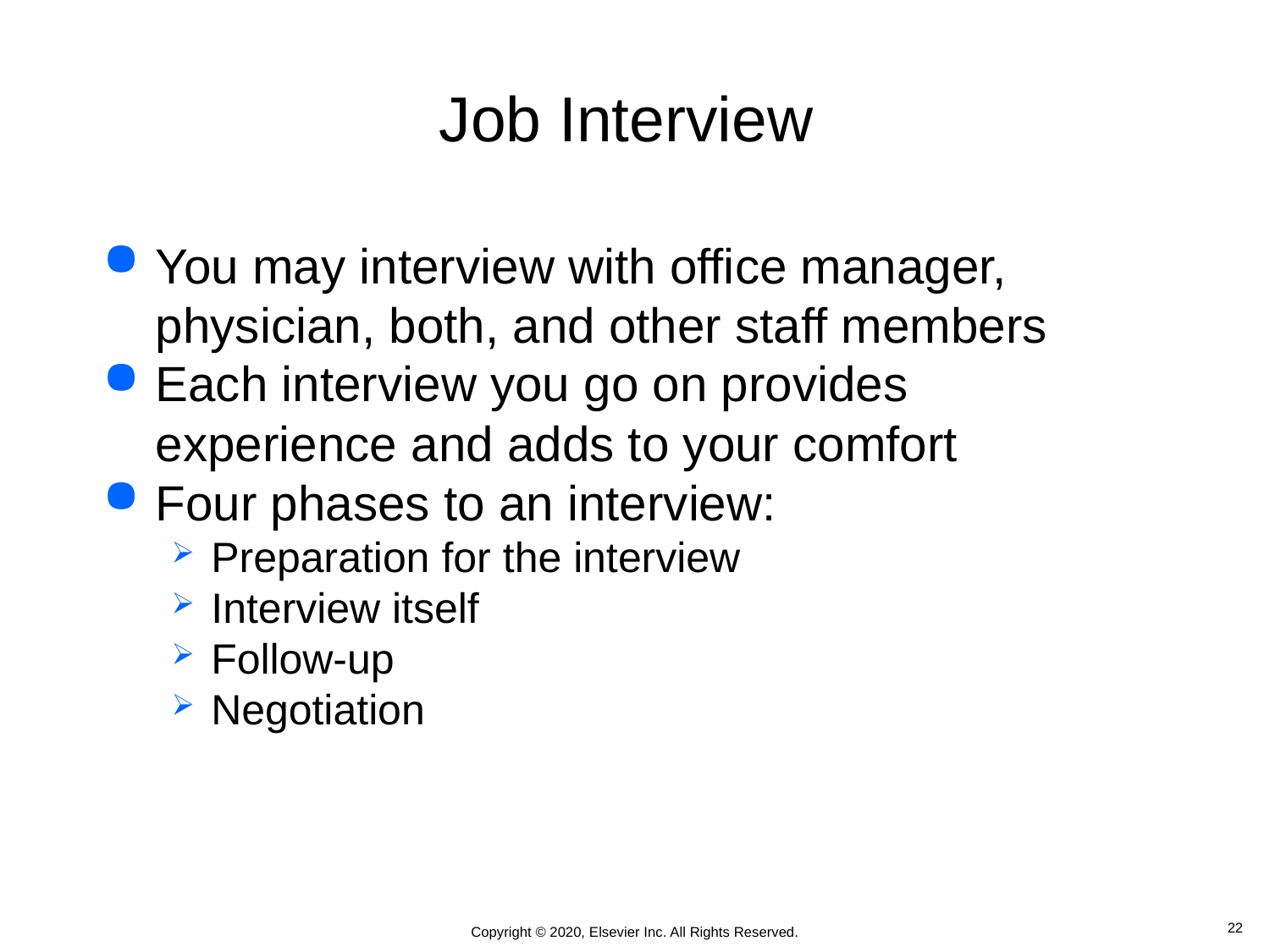

# Job Interview
You may interview with office manager, physician, both, and other staff members
Each interview you go on provides experience and adds to your comfort
Four phases to an interview:
Preparation for the interview
Interview itself
Follow-up
Negotiation
 22